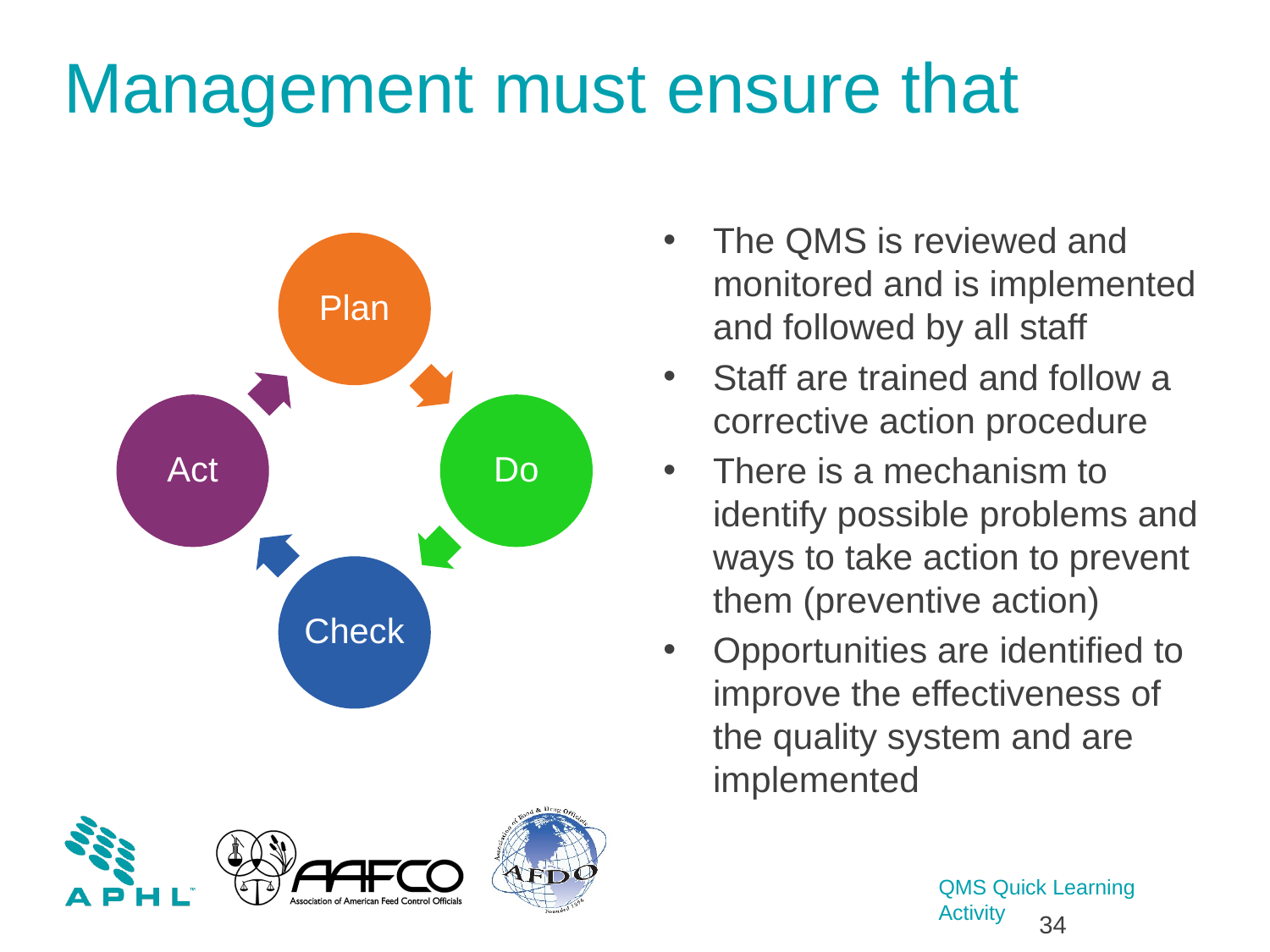

# Management must ensure that
Plan

Do

Check

Act

The QMS is reviewed and monitored and is implemented and followed by all staff
Staff are trained and follow a corrective action procedure
There is a mechanism to identify possible problems and ways to take action to prevent them (preventive action)
Opportunities are identified to improve the effectiveness of the quality system and are implemented